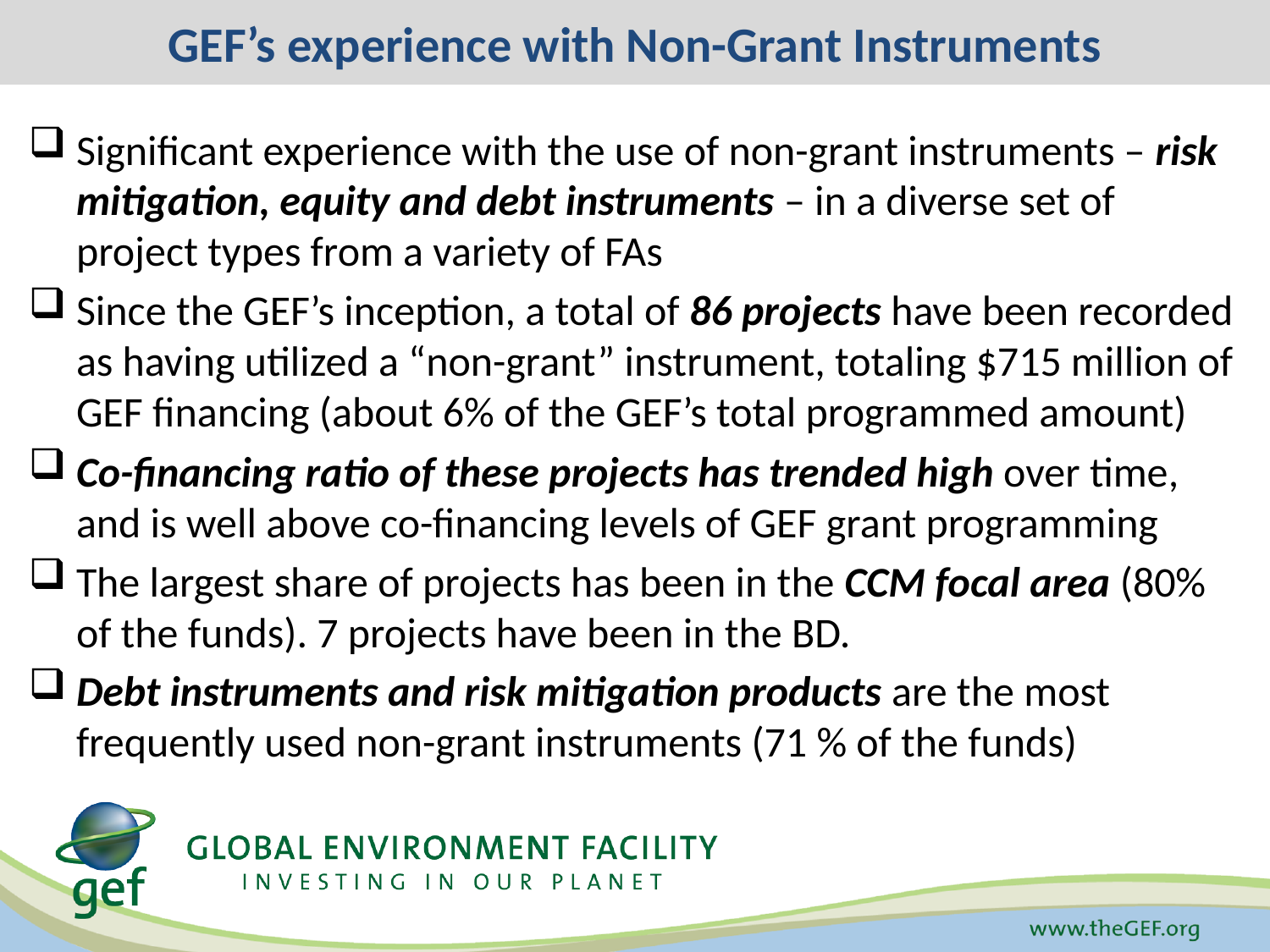

GEF’s experience with Non-Grant Instruments
Significant experience with the use of non-grant instruments – risk mitigation, equity and debt instruments – in a diverse set of project types from a variety of FAs
Since the GEF’s inception, a total of 86 projects have been recorded as having utilized a “non-grant” instrument, totaling $715 million of GEF financing (about 6% of the GEF’s total programmed amount)
Co-financing ratio of these projects has trended high over time, and is well above co-financing levels of GEF grant programming
The largest share of projects has been in the CCM focal area (80% of the funds). 7 projects have been in the BD.
Debt instruments and risk mitigation products are the most frequently used non-grant instruments (71 % of the funds)